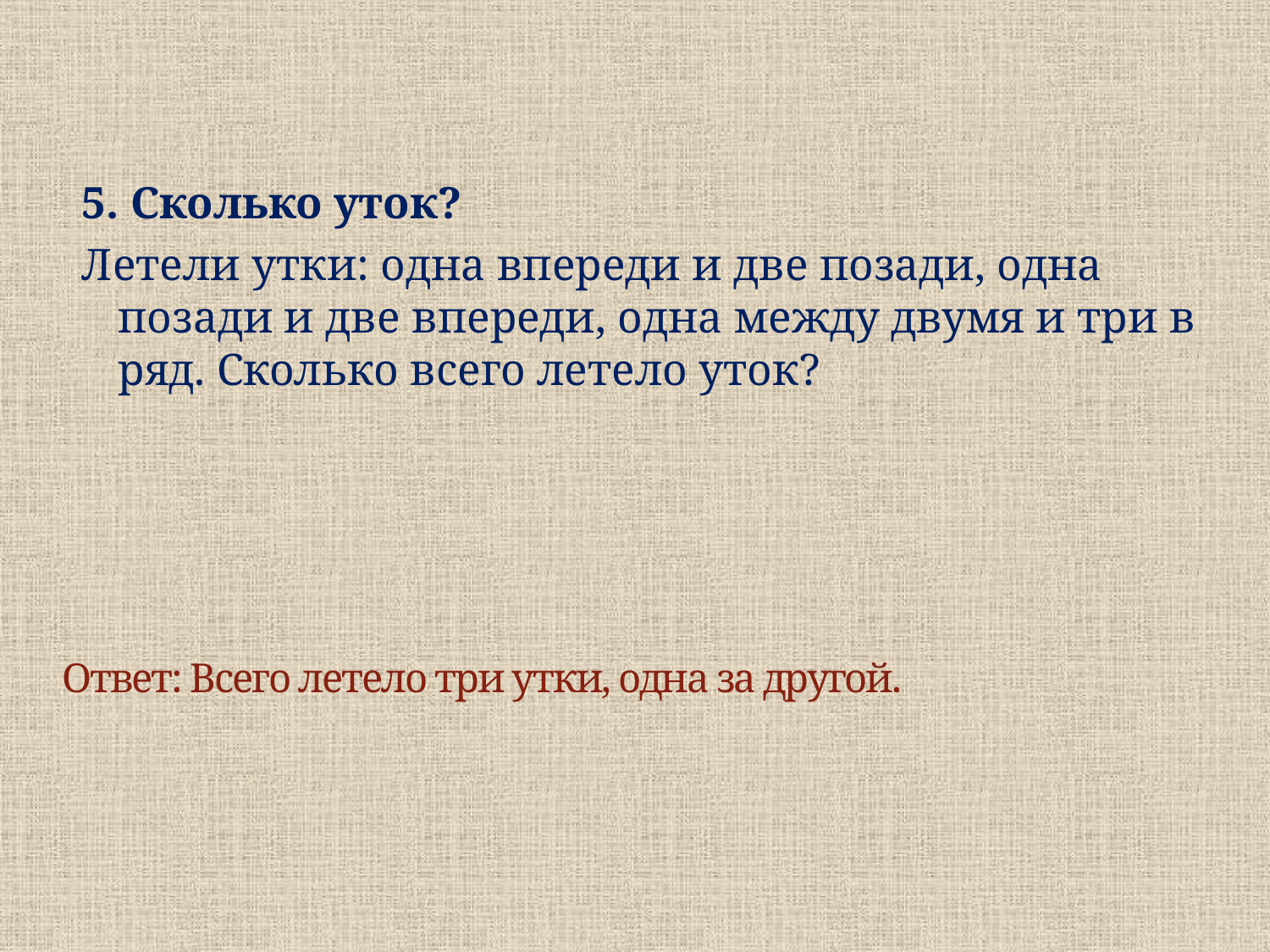

5. Сколько уток?
Летели утки: одна впереди и две позади, одна позади и две впереди, одна между двумя и три в ряд. Сколько всего летело уток?

# Ответ: Всего летело три утки, одна за другой.